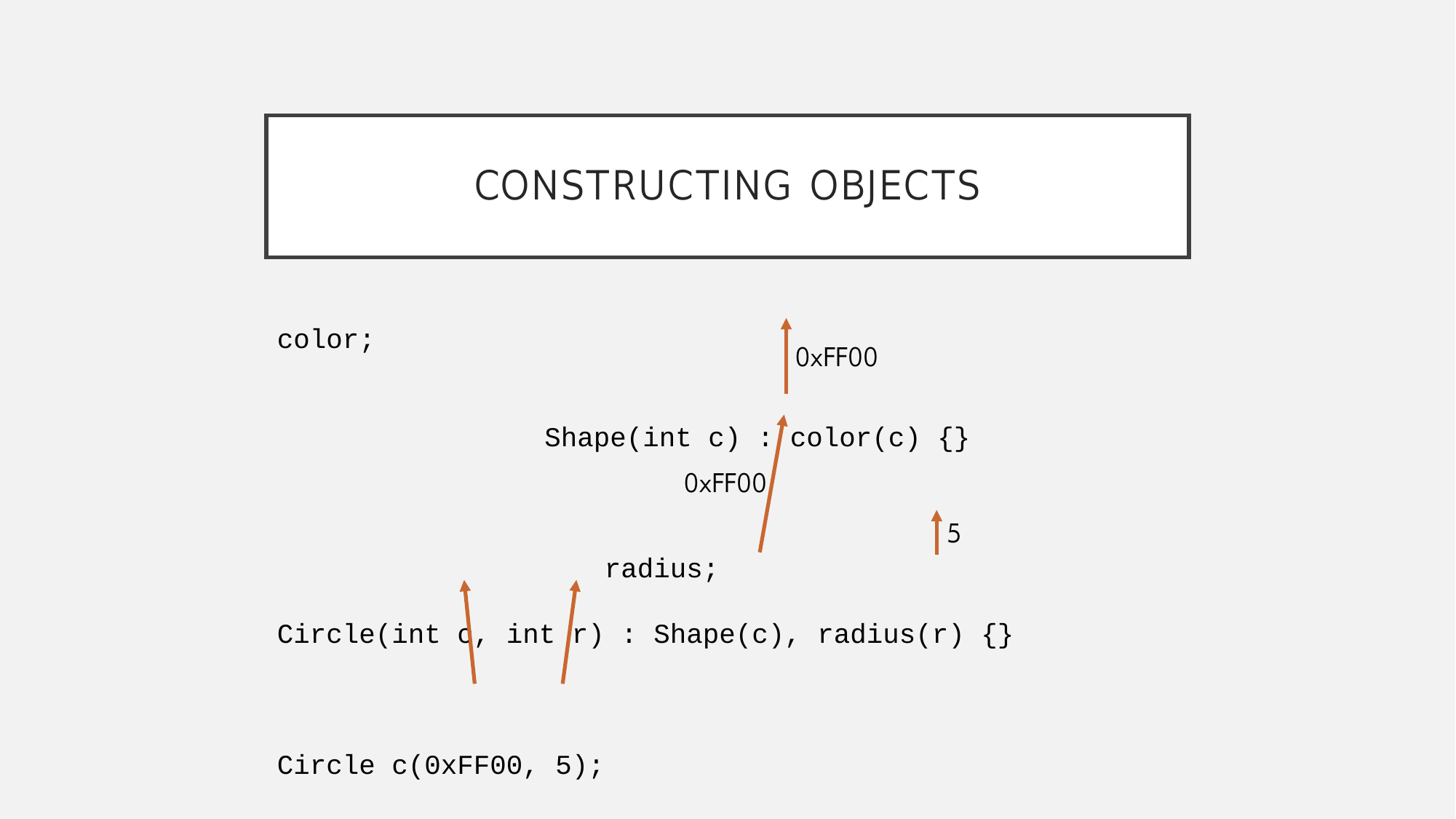

# Constructing objects
								  color;

		   Shape(int c) : color(c) {}

											radius;

Circle(int c, int r) : Shape(c), radius(r) {}

Circle c(0xFF00, 5);
0xFF00
0xFF00
5